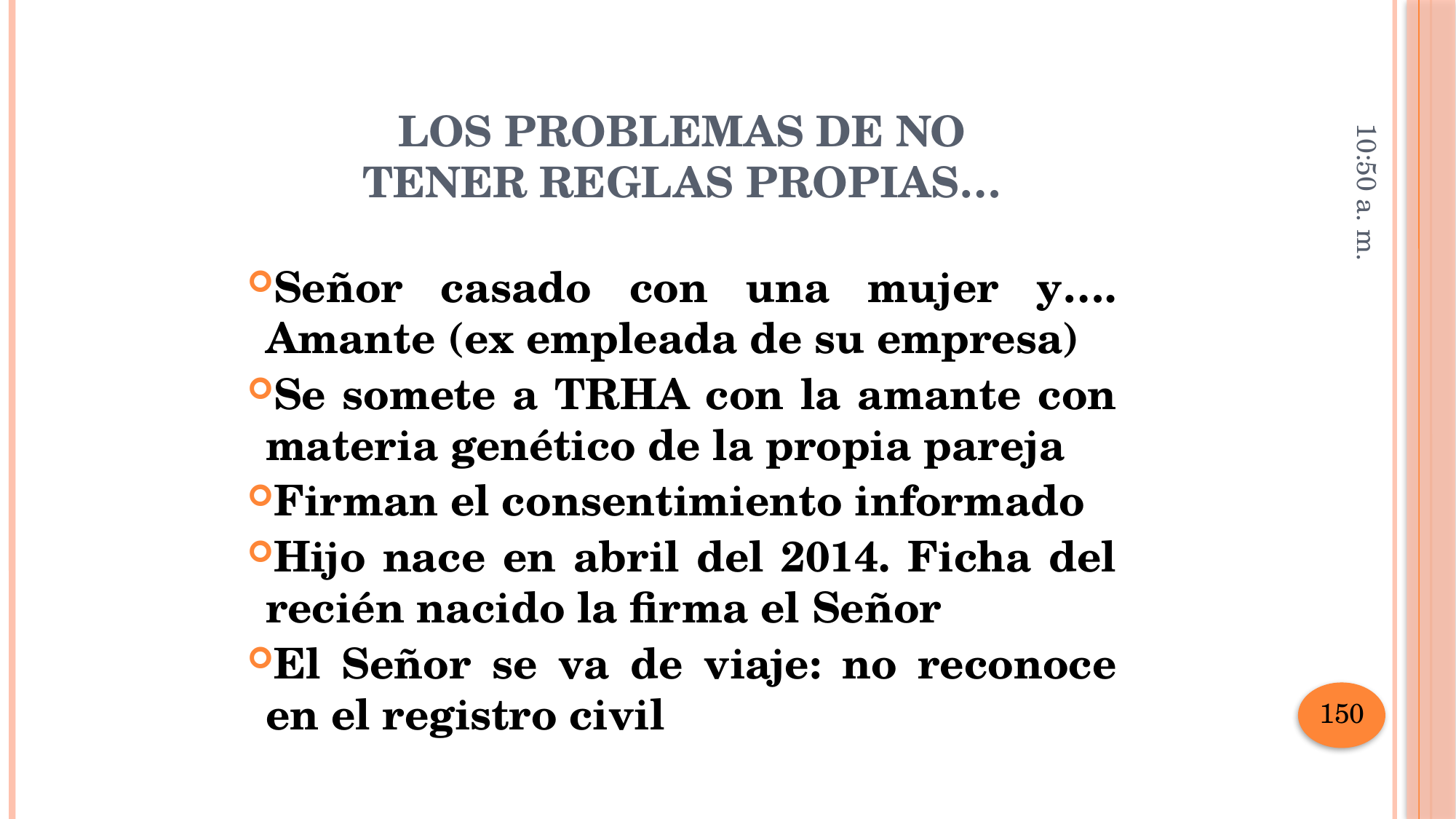

# Los problemas de NO TENER REGLAS PROPIAS…
10:50 a. m.
Señor casado con una mujer y…. Amante (ex empleada de su empresa)
Se somete a TRHA con la amante con materia genético de la propia pareja
Firman el consentimiento informado
Hijo nace en abril del 2014. Ficha del recién nacido la firma el Señor
El Señor se va de viaje: no reconoce en el registro civil

150